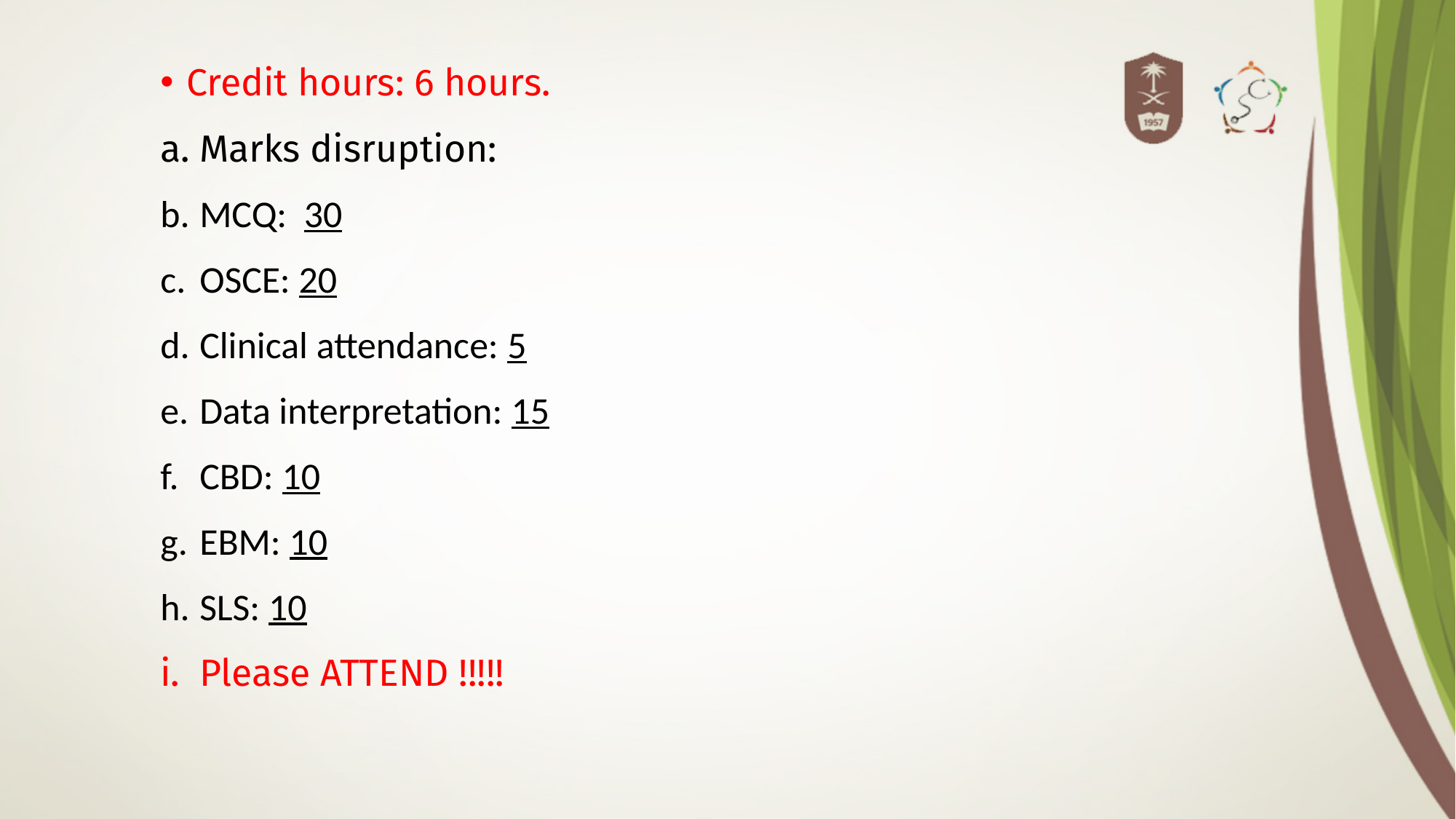

Credit hours: 6 hours.
Marks disruption:
MCQ:  30
OSCE: 20
Clinical attendance: 5
Data interpretation: 15
CBD: 10
EBM: 10
SLS: 10
Please ATTEND !!!!!